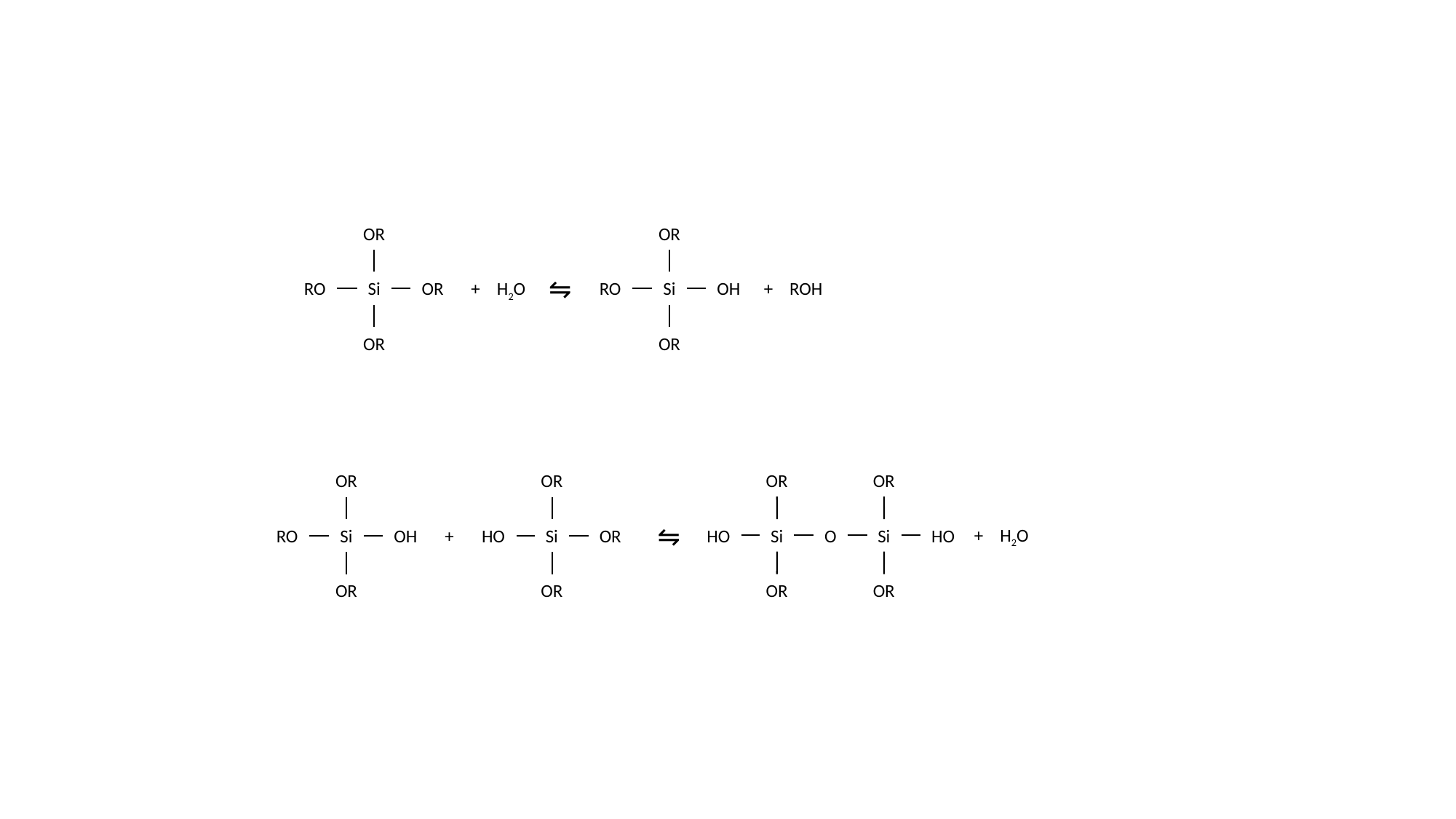

OR
RO
OR
Si
OR
OR
RO
OH
Si
OR
⇋
+    H2O
+    ROH
OR
OR
OR
RO
OH
Si
OR
OR
HO
OR
Si
OR
⇋
+    H2O
HO
O
Si
HO
Si
+
OR
OR